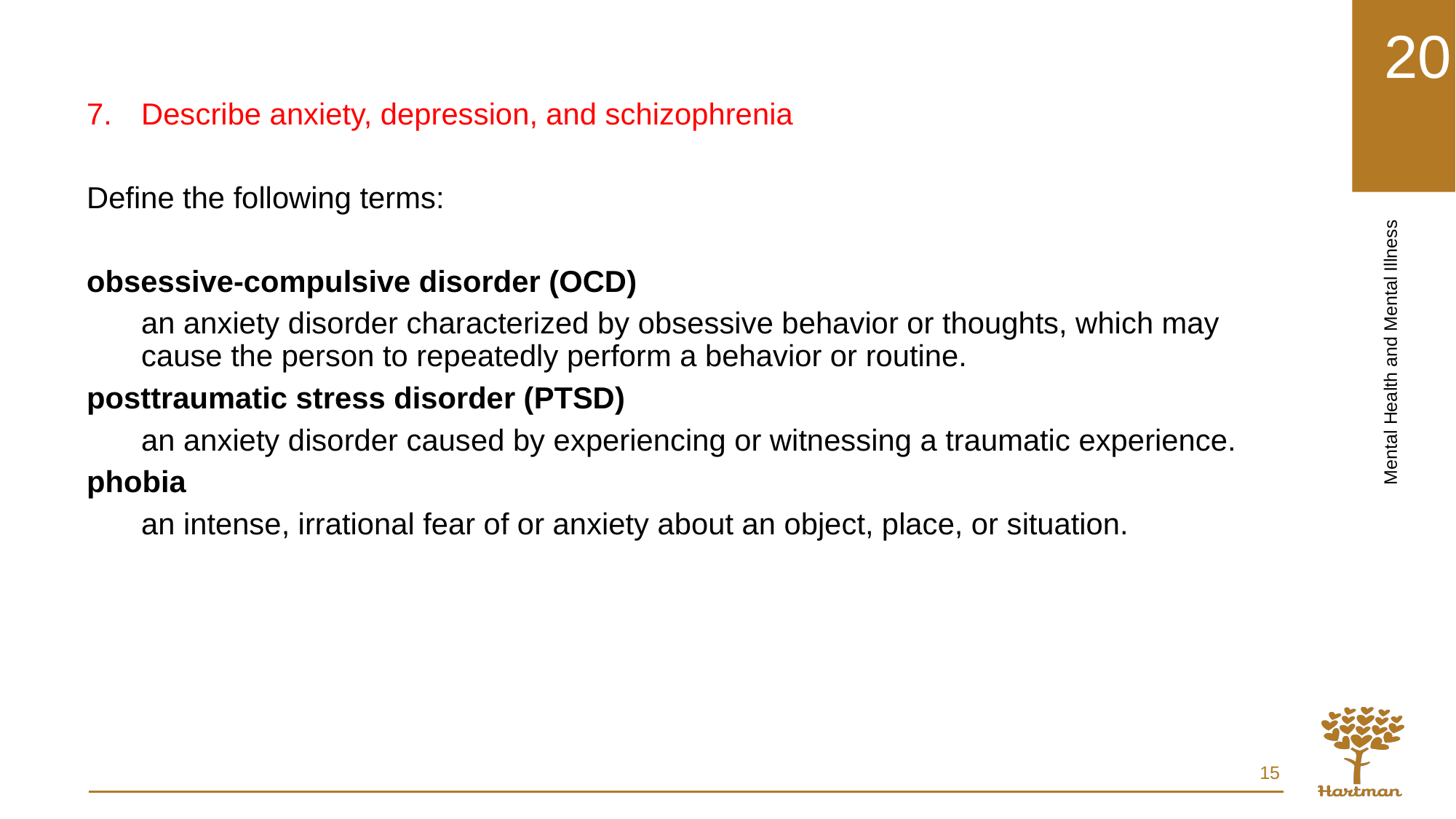

Describe anxiety, depression, and schizophrenia

Define the following terms:

obsessive-compulsive disorder (OCD)
an anxiety disorder characterized by obsessive behavior or thoughts, which may cause the person to repeatedly perform a behavior or routine.
posttraumatic stress disorder (PTSD)
an anxiety disorder caused by experiencing or witnessing a traumatic experience.
phobia
an intense, irrational fear of or anxiety about an object, place, or situation.

15